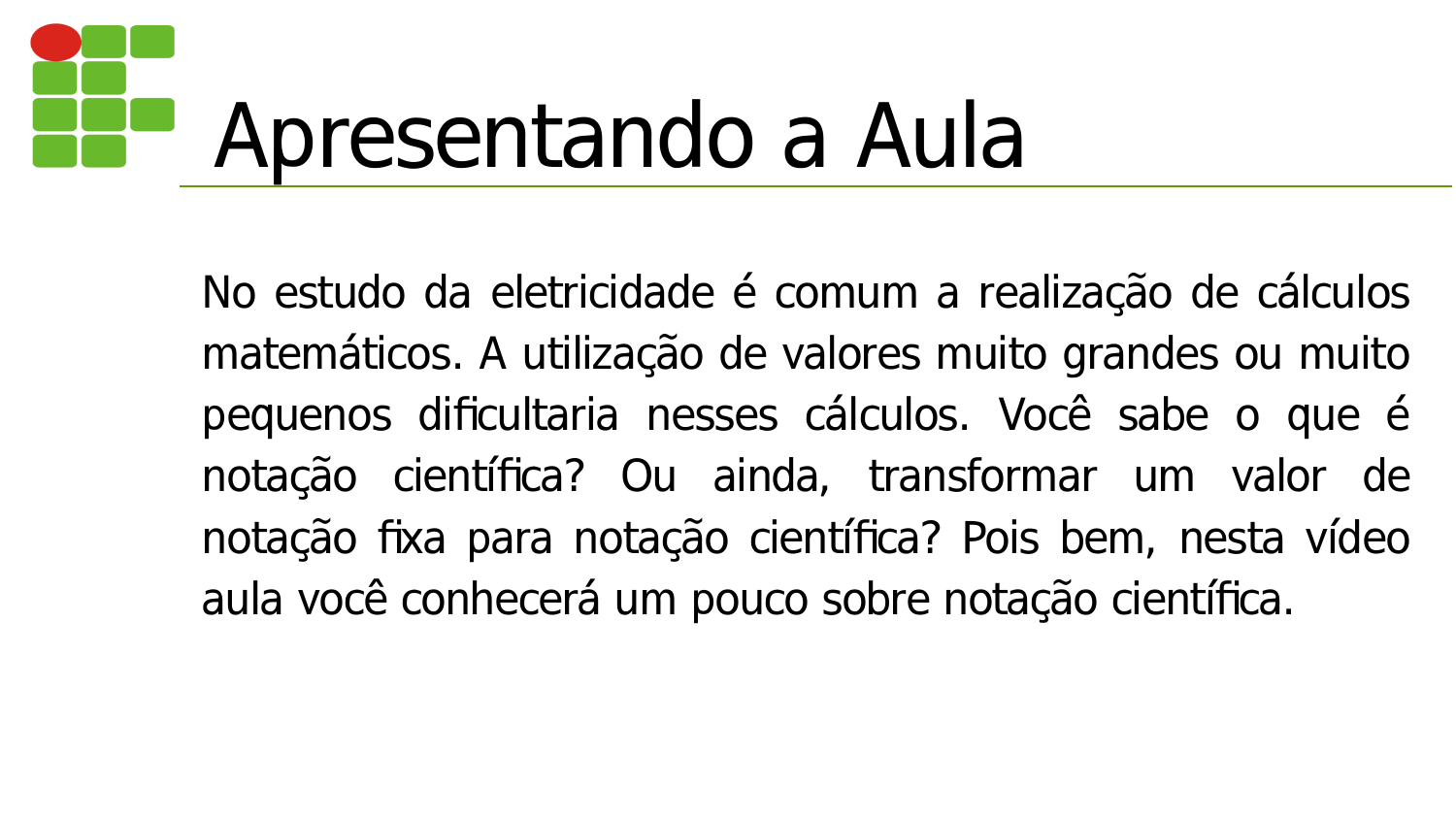

# Apresentando a Aula
No estudo da eletricidade é comum a realização de cálculos matemáticos. A utilização de valores muito grandes ou muito pequenos dificultaria nesses cálculos. Você sabe o que é notação científica? Ou ainda, transformar um valor de notação fixa para notação científica? Pois bem, nesta vídeo aula você conhecerá um pouco sobre notação científica.